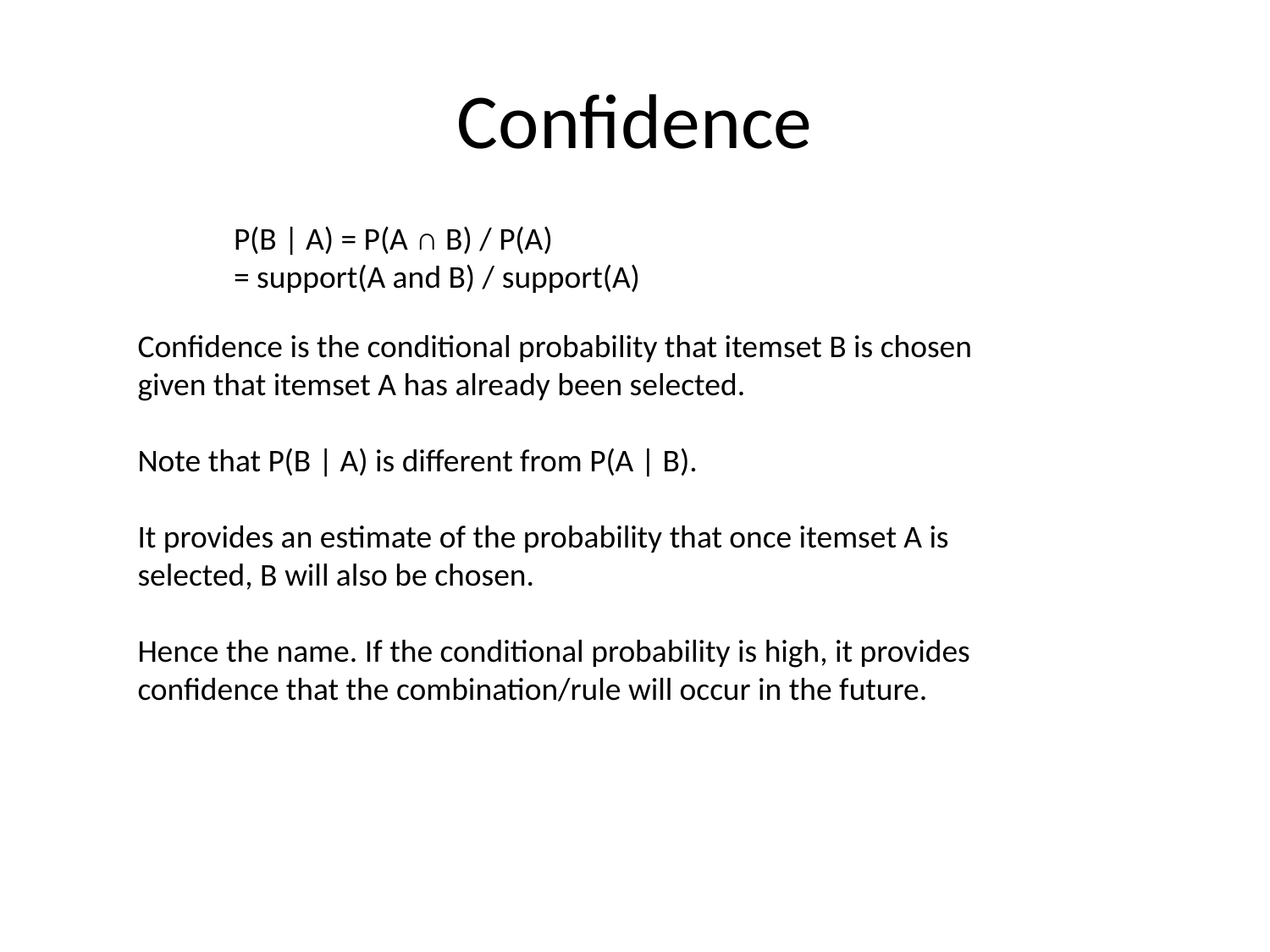

# Confidence
P(B | A) = P(A ∩ B) / P(A)
= support(A and B) / support(A)
Confidence is the conditional probability that itemset B is chosen given that itemset A has already been selected.

Note that P(B | A) is different from P(A | B).

It provides an estimate of the probability that once itemset A is selected, B will also be chosen.

Hence the name. If the conditional probability is high, it provides confidence that the combination/rule will occur in the future.